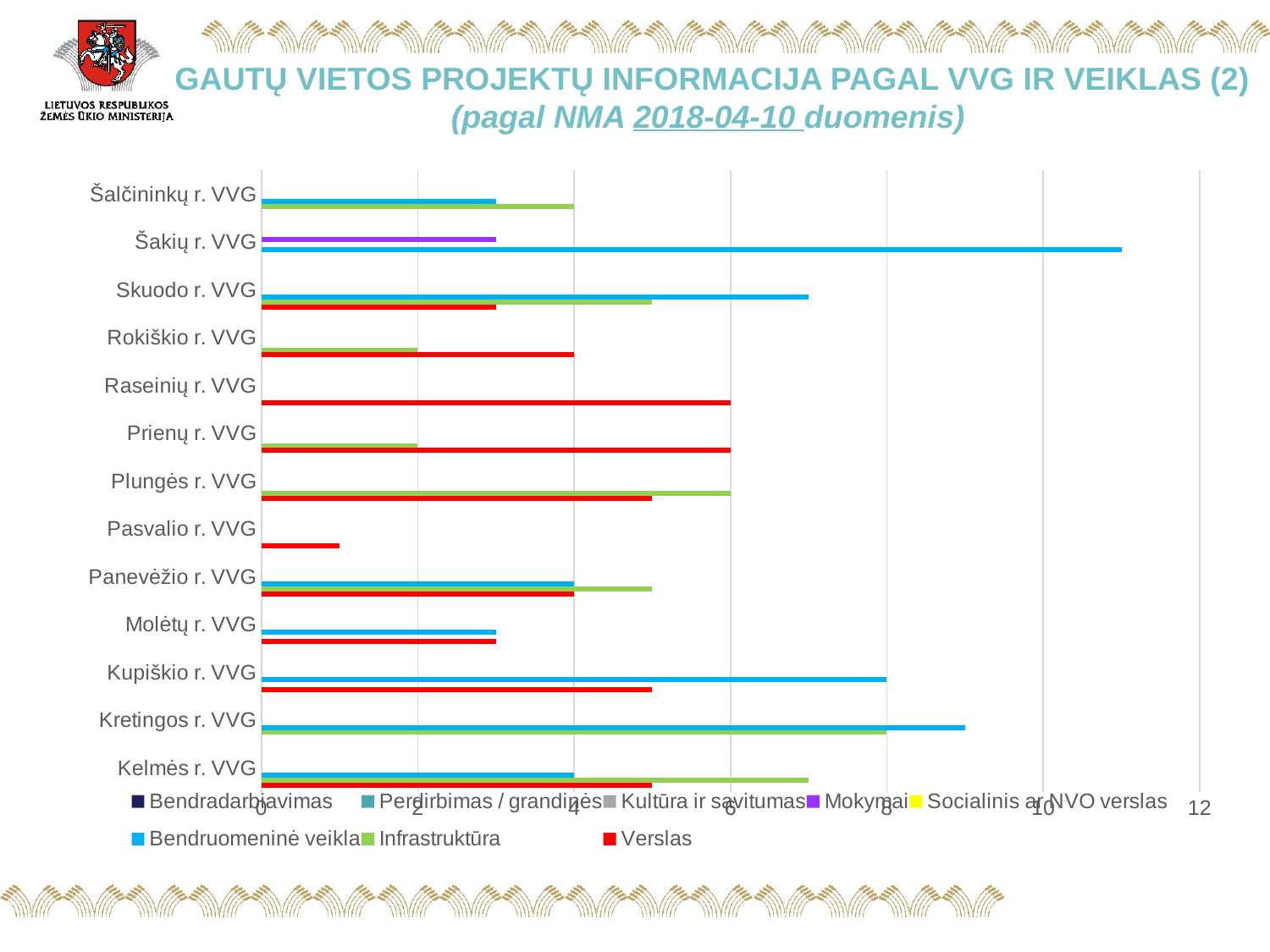

# GAUTŲ VIETOS PROJEKTŲ INFORMACIJA PAGAL VVG IR VEIKLAS (2) (pagal NMA 2018-04-10 duomenis)

### Chart

| Category | Verslas | Infrastruktūra | Bendruomeninė veikla | Socialinis ar NVO verslas | Mokymai | Kultūra ir savitumas | Perdirbimas / grandinės | Bendradarbiavimas |
|---|---|---|---|---|---|---|---|---|
| Kelmės r. VVG | 5.0 | 7.0 | 4.0 | 0.0 | 0.0 | None | None | None |
| Kretingos r. VVG | 0.0 | 8.0 | 9.0 | 0.0 | 0.0 | None | None | None |
| Kupiškio r. VVG | 5.0 | 0.0 | 8.0 | 0.0 | 0.0 | None | None | None |
| Molėtų r. VVG | 3.0 | 0.0 | 3.0 | 0.0 | 0.0 | None | None | None |
| Panevėžio r. VVG | 4.0 | 5.0 | 4.0 | 0.0 | 0.0 | None | None | None |
| Pasvalio r. VVG | 1.0 | 0.0 | 0.0 | 0.0 | 0.0 | 0.0 | None | None |
| Plungės r. VVG | 5.0 | 6.0 | 0.0 | 0.0 | 0.0 | None | None | None |
| Prienų r. VVG | 6.0 | 2.0 | 0.0 | 0.0 | 0.0 | None | None | None |
| Raseinių r. VVG | 6.0 | 0.0 | 0.0 | None | None | 0.0 | None | None |
| Rokiškio r. VVG | 4.0 | 2.0 | 0.0 | 0.0 | None | 0.0 | None | None |
| Skuodo r. VVG | 3.0 | 5.0 | 7.0 | 0.0 | None | None | None | None |
| Šakių r. VVG | None | 0.0 | 11.0 | None | 3.0 | None | None | None |
| Šalčininkų r. VVG | 0.0 | 4.0 | 3.0 | None | None | None | None | None |